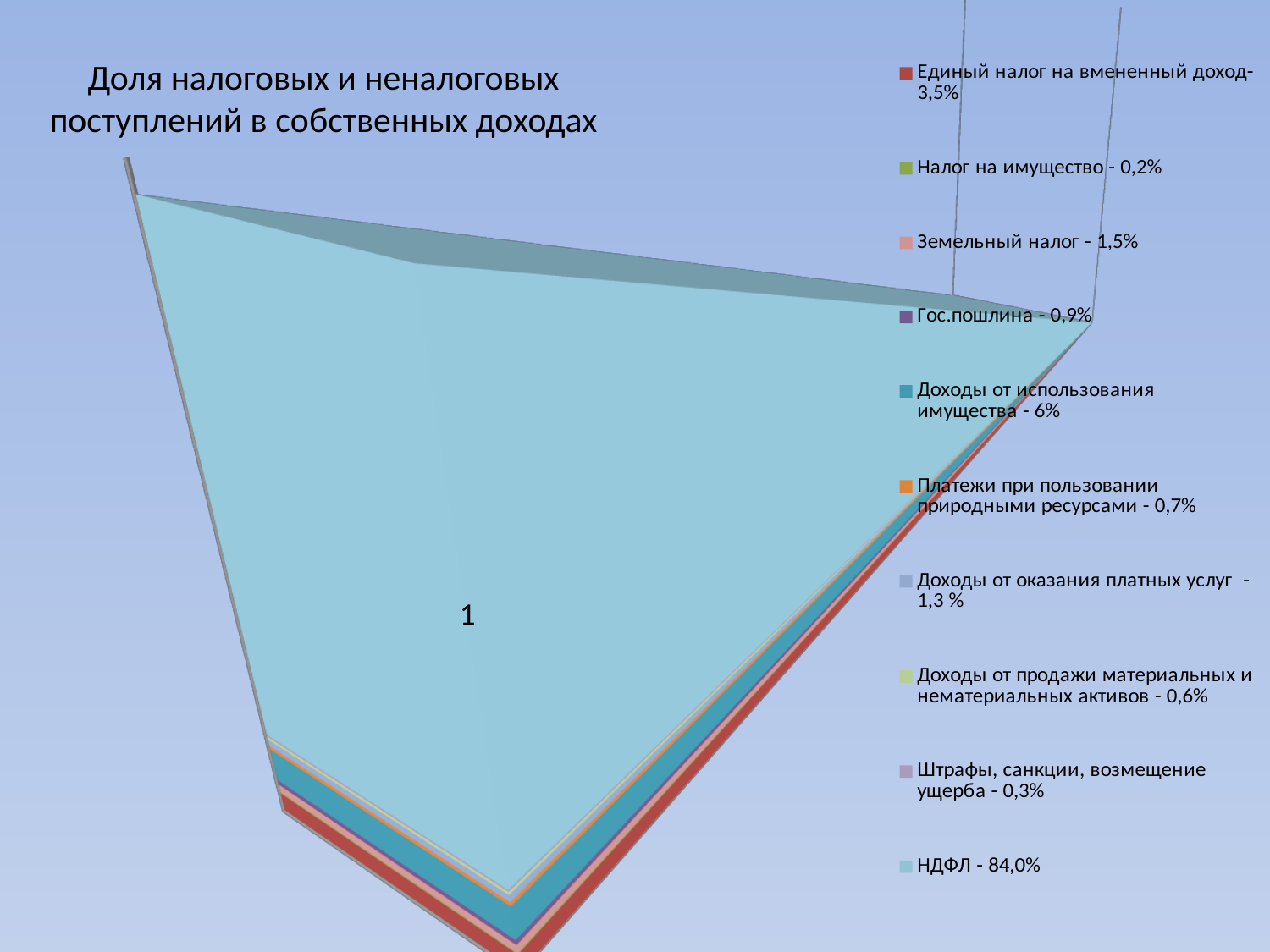

[unsupported chart]

Доля налоговых и неналоговых поступлений в собственных доходах